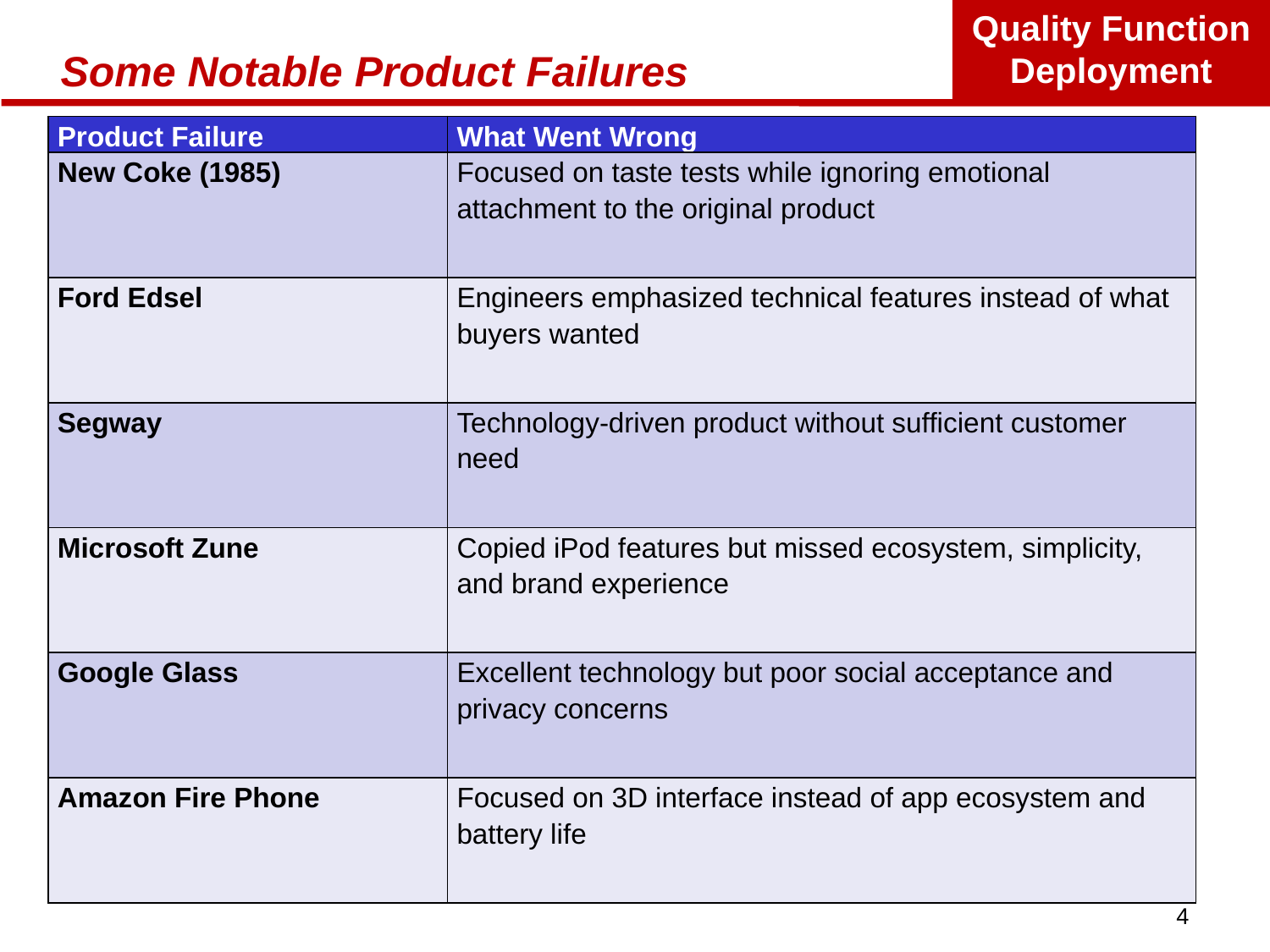

# Some Notable Product Failures
| Product Failure | What Went Wrong |
| --- | --- |
| New Coke (1985) | Focused on taste tests while ignoring emotional attachment to the original product |
| Ford Edsel | Engineers emphasized technical features instead of what buyers wanted |
| Segway | Technology-driven product without sufficient customer need |
| Microsoft Zune | Copied iPod features but missed ecosystem, simplicity, and brand experience |
| Google Glass | Excellent technology but poor social acceptance and privacy concerns |
| Amazon Fire Phone | Focused on 3D interface instead of app ecosystem and battery life |